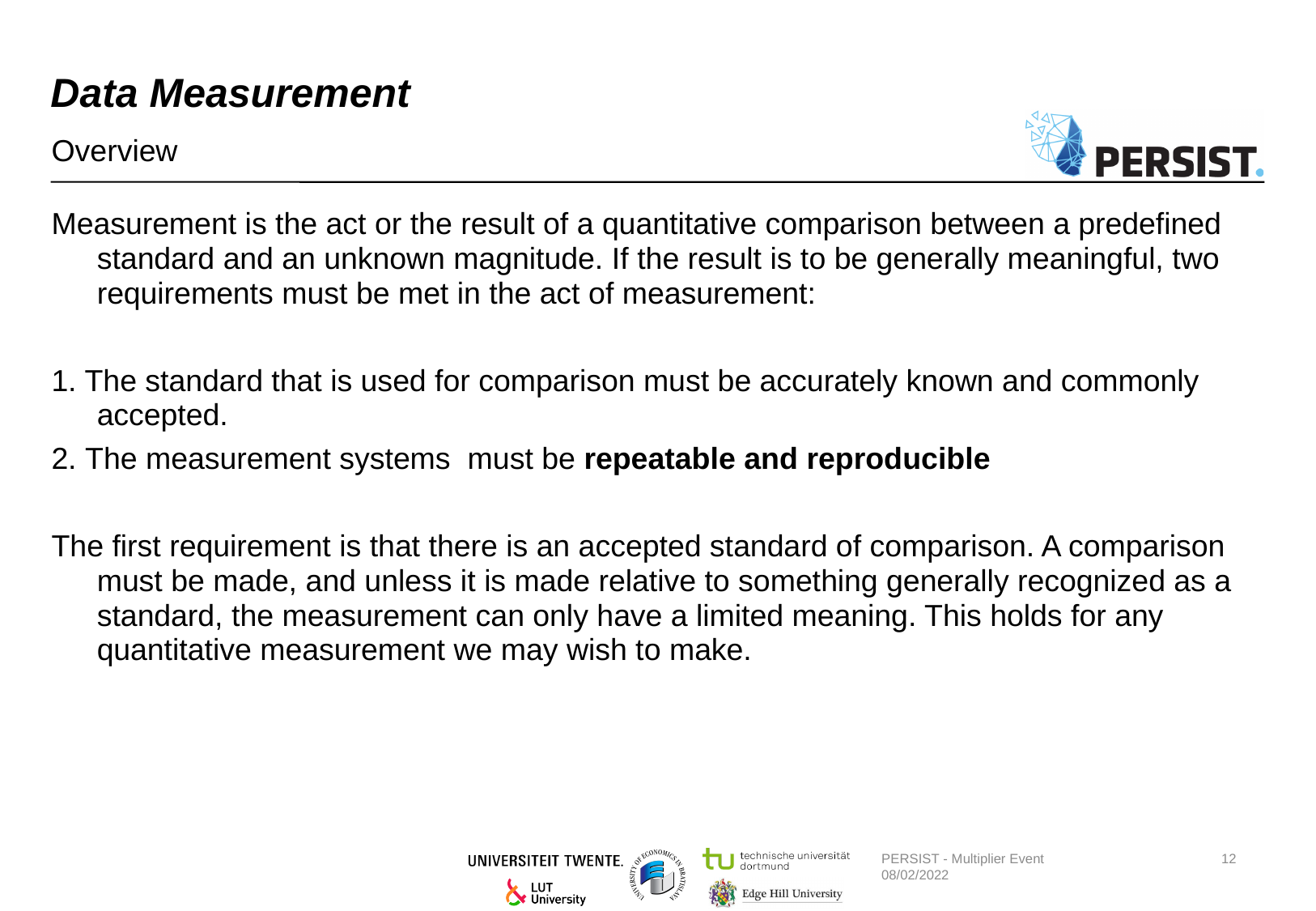

# Data Measurement
Overview
Measurement is the act or the result of a quantitative comparison between a predefined standard and an unknown magnitude. If the result is to be generally meaningful, two requirements must be met in the act of measurement:

1. The standard that is used for comparison must be accurately known and commonly accepted.
2. The measurement systems  must be repeatable and reproducible

The first requirement is that there is an accepted standard of comparison. A comparison must be made, and unless it is made relative to something generally recognized as a standard, the measurement can only have a limited meaning. This holds for any quantitative measurement we may wish to make.